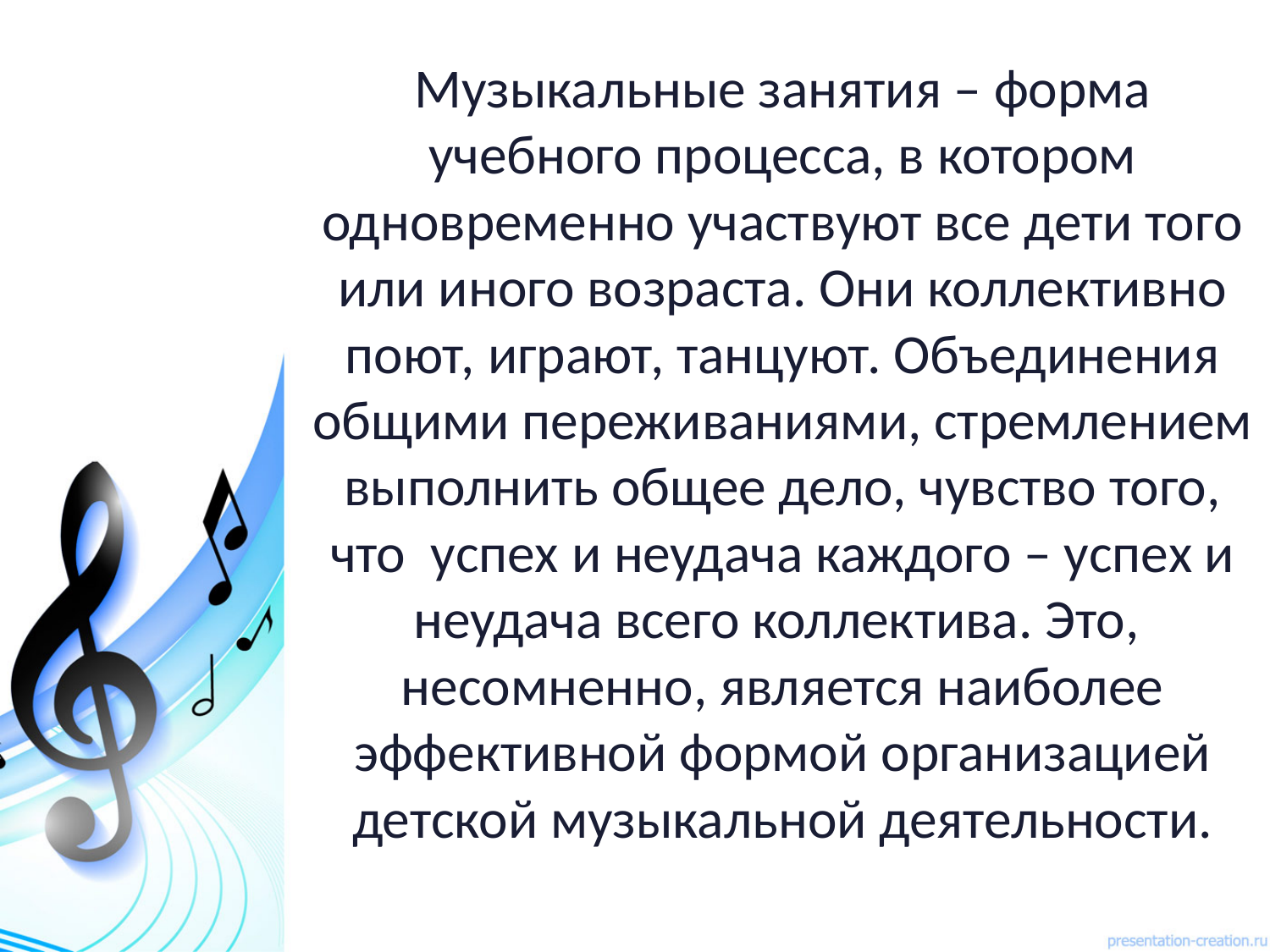

Музыкальные занятия – форма учебного процесса, в котором одновременно участвуют все дети того или иного возраста. Они коллективно поют, играют, танцуют. Объединения общими переживаниями, стремлением выполнить общее дело, чувство того, что  успех и неудача каждого – успех и неудача всего коллектива. Это,  несомненно, является наиболее эффективной формой организацией детской музыкальной деятельности.